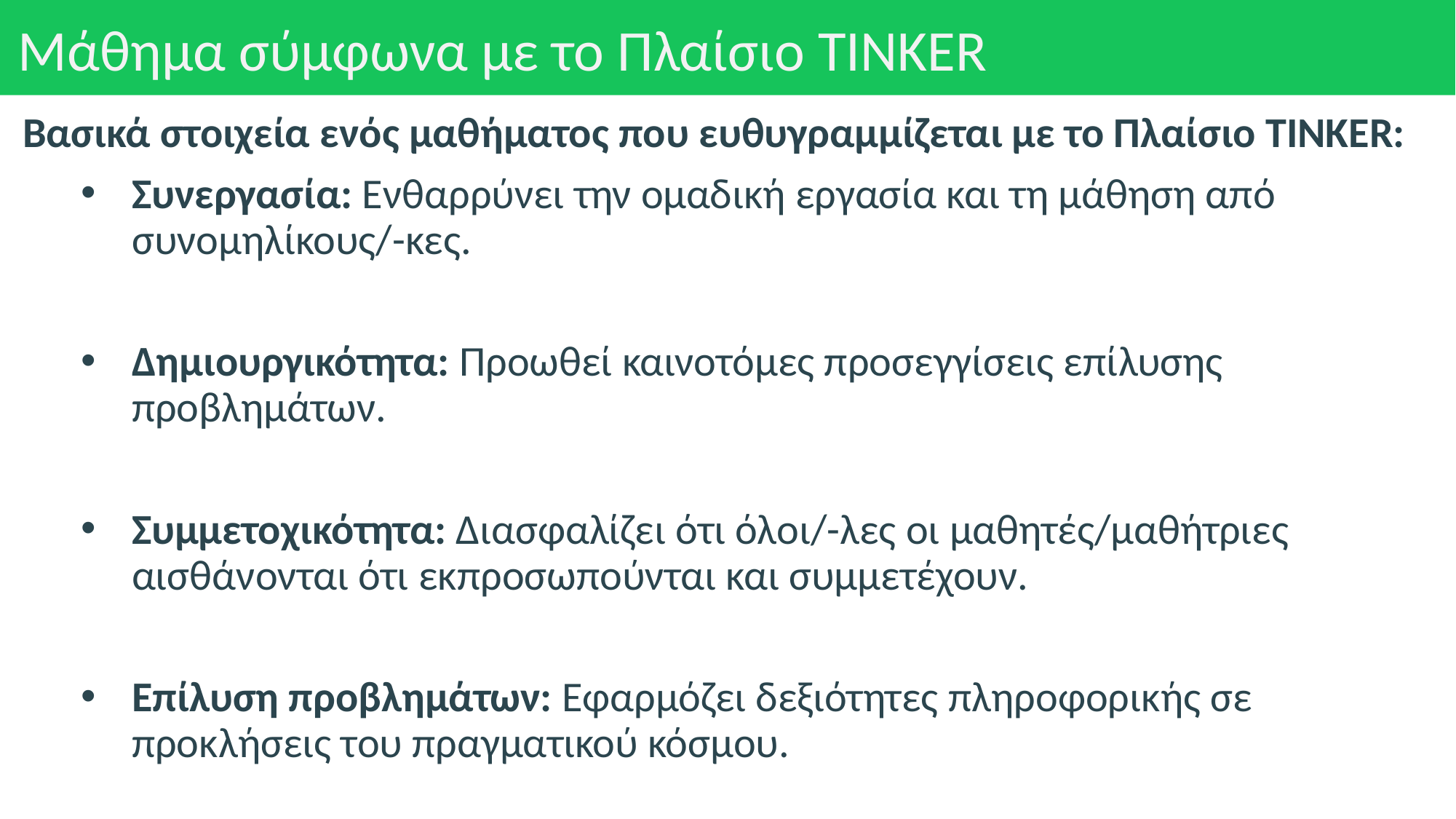

# Μάθημα σύμφωνα με το Πλαίσιο TINKER
Βασικά στοιχεία ενός μαθήματος που ευθυγραμμίζεται με το Πλαίσιο TINKER:
Συνεργασία: Ενθαρρύνει την ομαδική εργασία και τη μάθηση από συνομηλίκους/-κες.

Δημιουργικότητα: Προωθεί καινοτόμες προσεγγίσεις επίλυσης προβλημάτων.

Συμμετοχικότητα: Διασφαλίζει ότι όλοι/-λες οι μαθητές/μαθήτριες αισθάνονται ότι εκπροσωπούνται και συμμετέχουν.

Επίλυση προβλημάτων: Εφαρμόζει δεξιότητες πληροφορικής σε προκλήσεις του πραγματικού κόσμου.